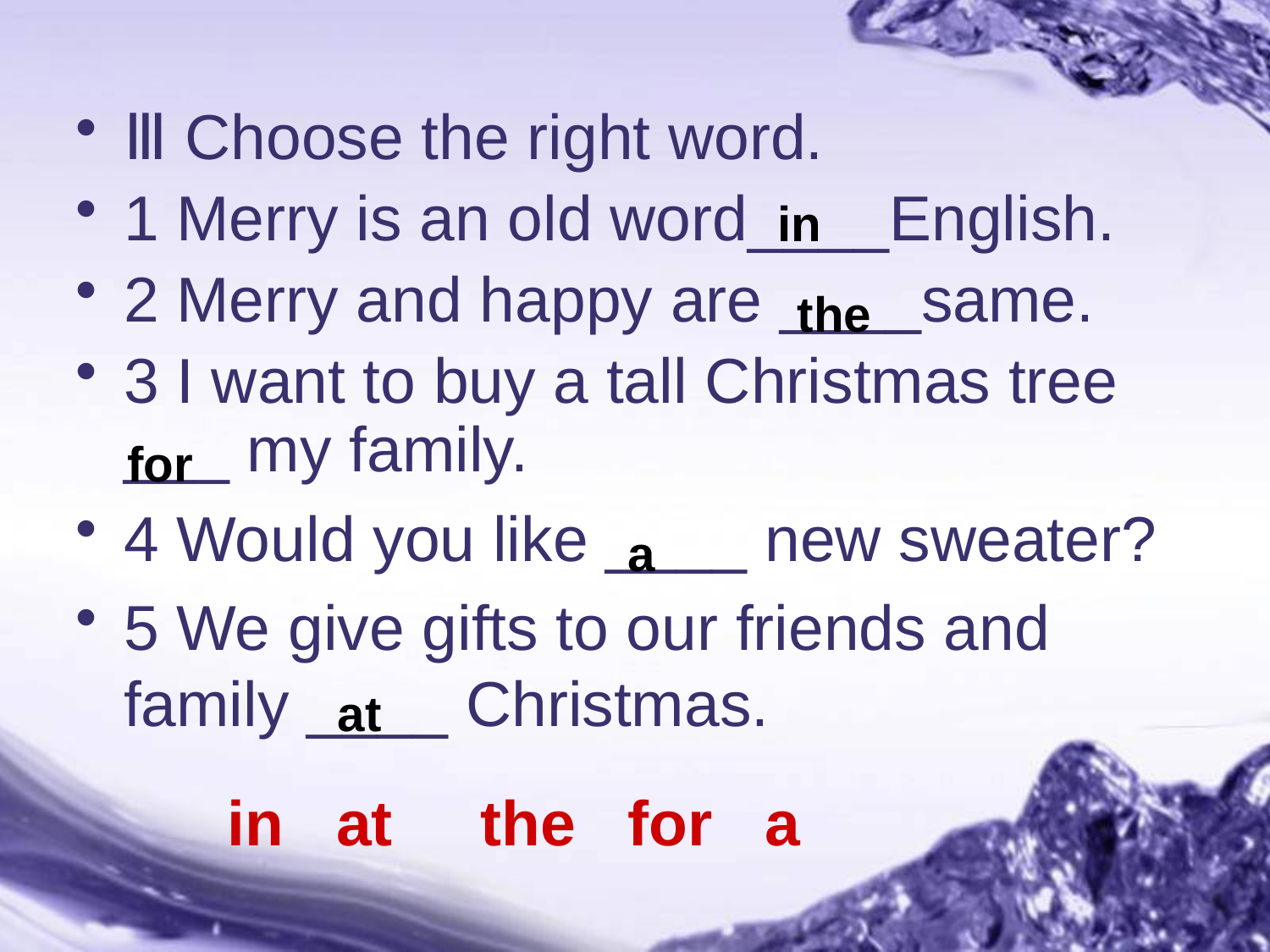

Ⅲ Choose the right word.
1 Merry is an old word____English.
2 Merry and happy are ____same.
3 I want to buy a tall Christmas tree ___ my family.
4 Would you like ____ new sweater?
5 We give gifts to our friends and family ____ Christmas.

in
the
for
a
at
in   at     the   for   a